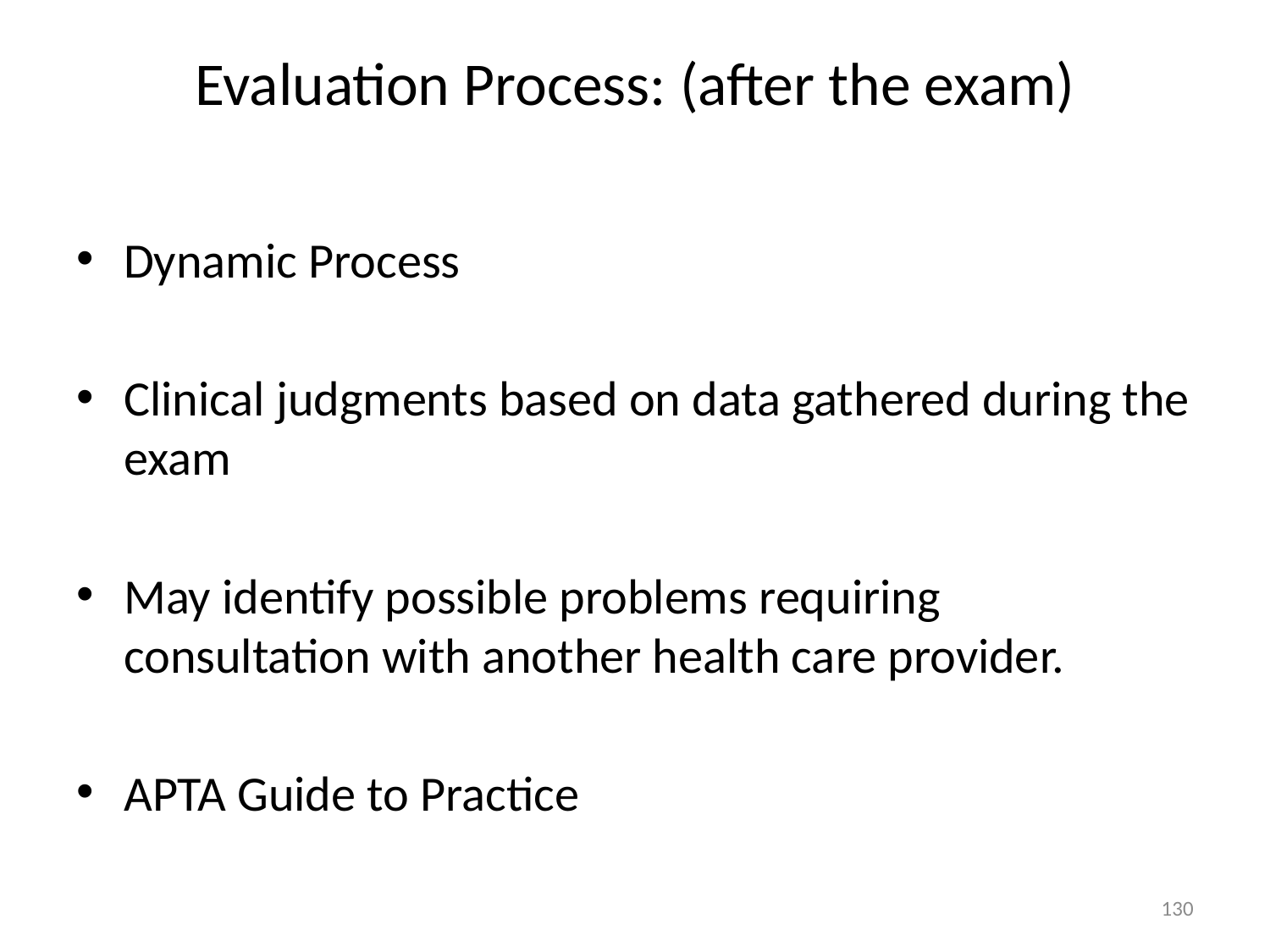

# Evaluation Process: (after the exam)
Dynamic Process

Clinical judgments based on data gathered during the exam

May identify possible problems requiring consultation with another health care provider.

APTA Guide to Practice
130